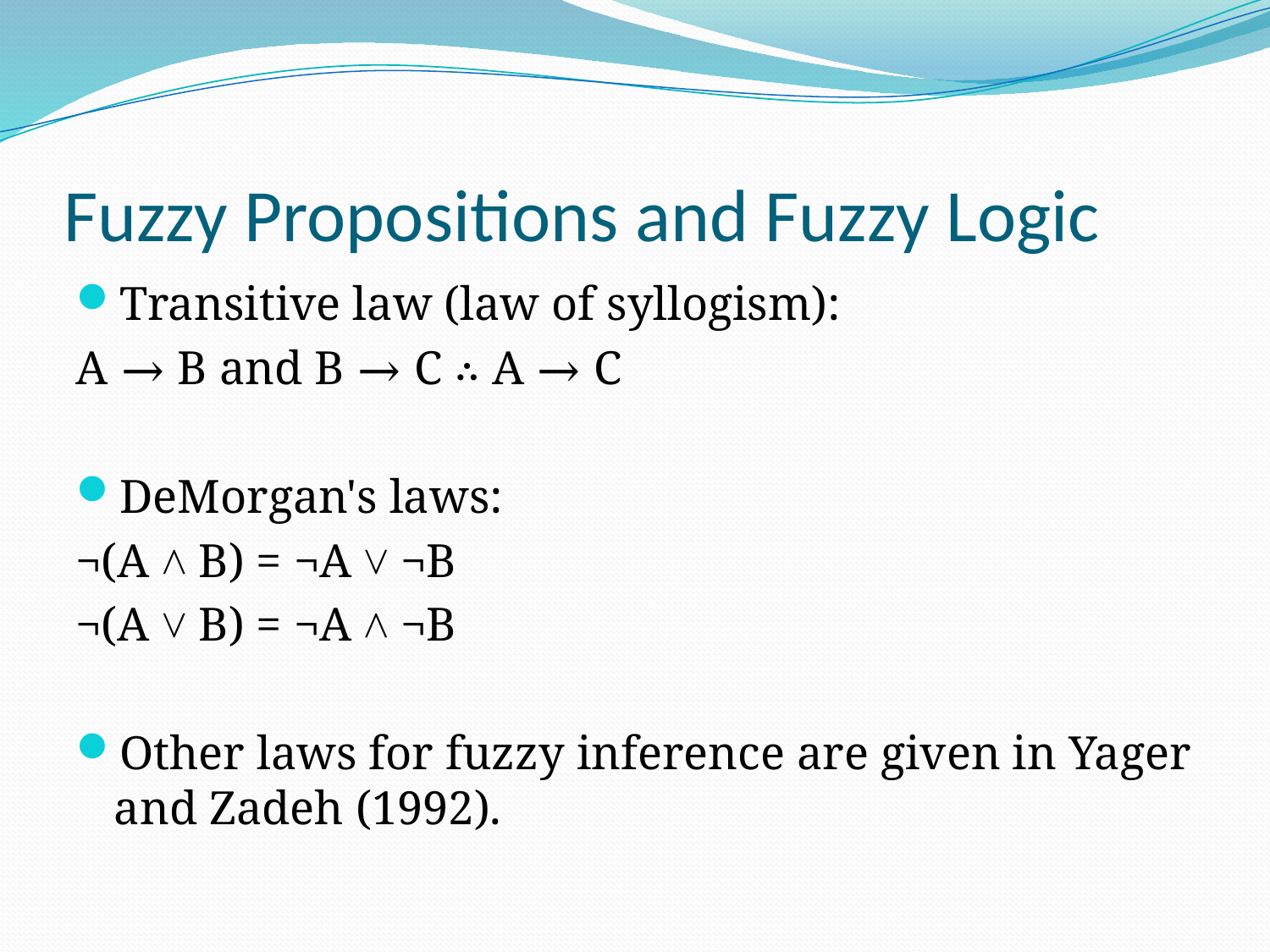

# Fuzzy Propositions and Fuzzy Logic
Transitive law (law of syllogism):
A → B and B → C ∴ A → C

DeMorgan's laws:
¬(A ˄ B) = ¬A ˅ ¬B
¬(A ˅ B) = ¬A ˄ ¬B

Other laws for fuzzy inference are given in Yager and Zadeh (1992).